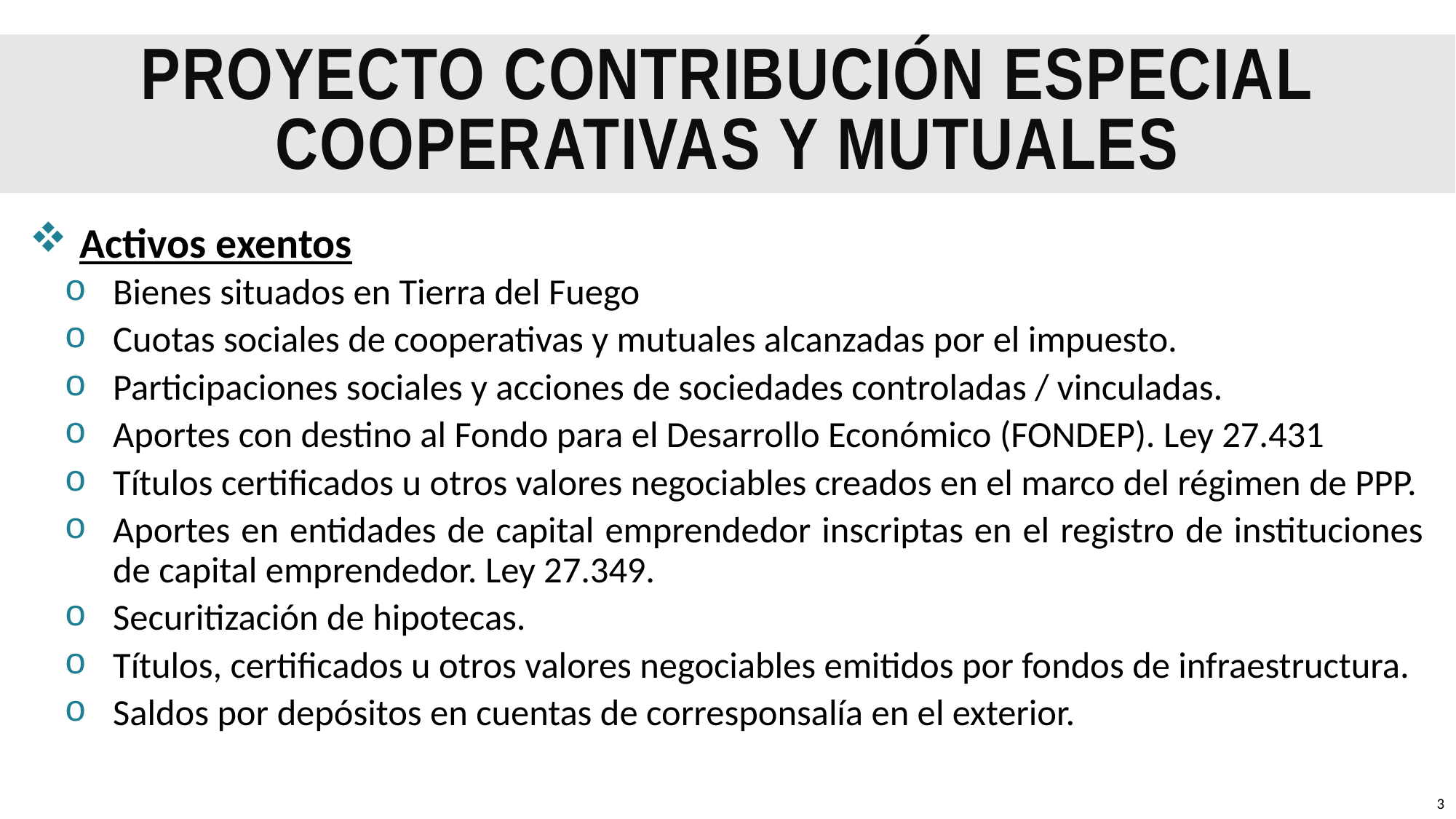

PROYECTO CONTRIBUCIÓN ESPECIAL COOPERATIVAS Y MUTUALES
Activos exentos
Bienes situados en Tierra del Fuego
Cuotas sociales de cooperativas y mutuales alcanzadas por el impuesto.
Participaciones sociales y acciones de sociedades controladas / vinculadas.
Aportes con destino al Fondo para el Desarrollo Económico (FONDEP). Ley 27.431
Títulos certificados u otros valores negociables creados en el marco del régimen de PPP.
Aportes en entidades de capital emprendedor inscriptas en el registro de instituciones de capital emprendedor. Ley 27.349.
Securitización de hipotecas.
Títulos, certificados u otros valores negociables emitidos por fondos de infraestructura.
Saldos por depósitos en cuentas de corresponsalía en el exterior.

3